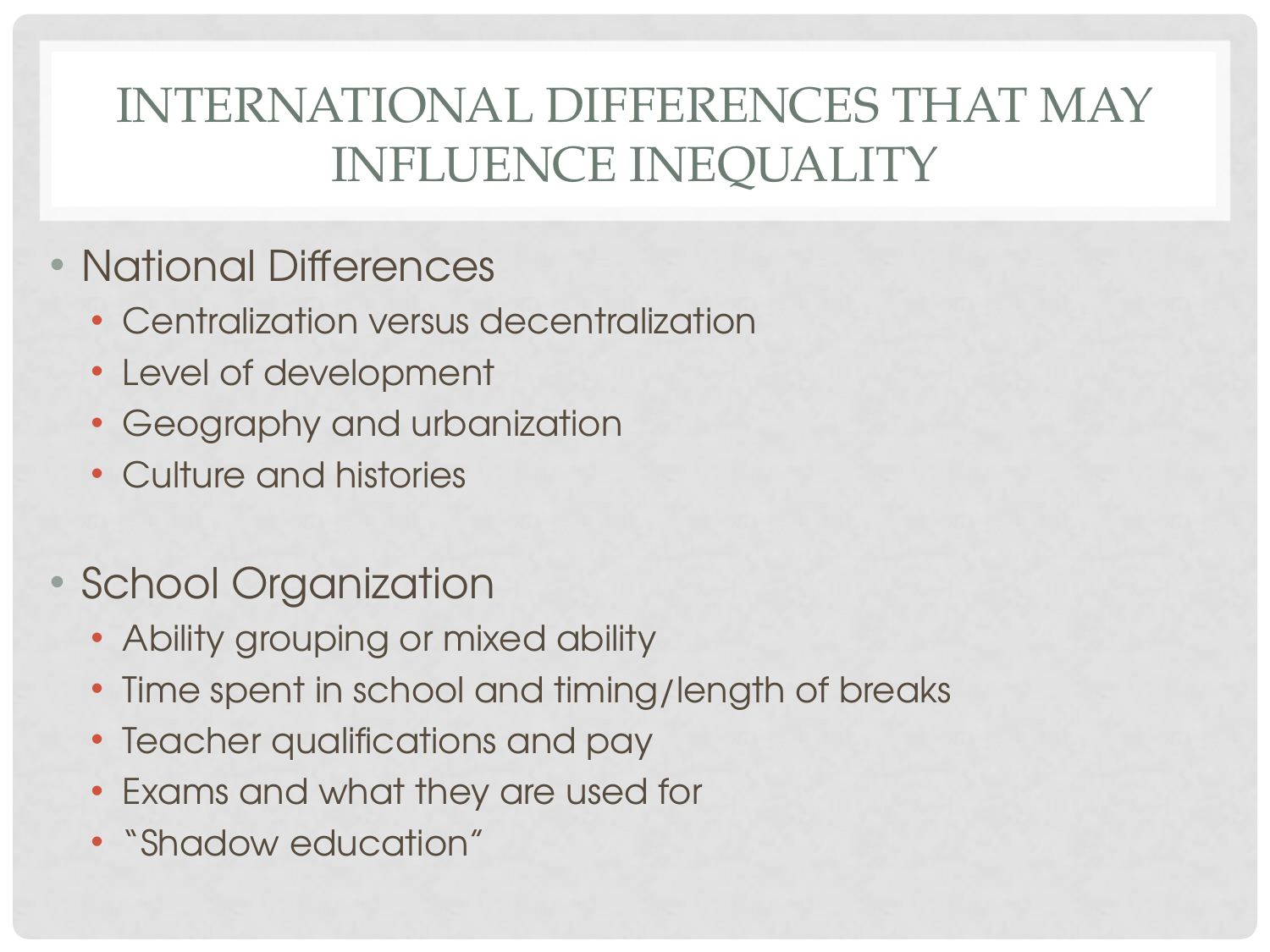

# INTERNATIONAL DIFFERENCES THAT MAY INFLUENCE INEQUALITY
National Differences
Centralization versus decentralization
Level of development
Geography and urbanization
Culture and histories

School Organization
Ability grouping or mixed ability
Time spent in school and timing/length of breaks
Teacher qualifications and pay
Exams and what they are used for
“Shadow education”